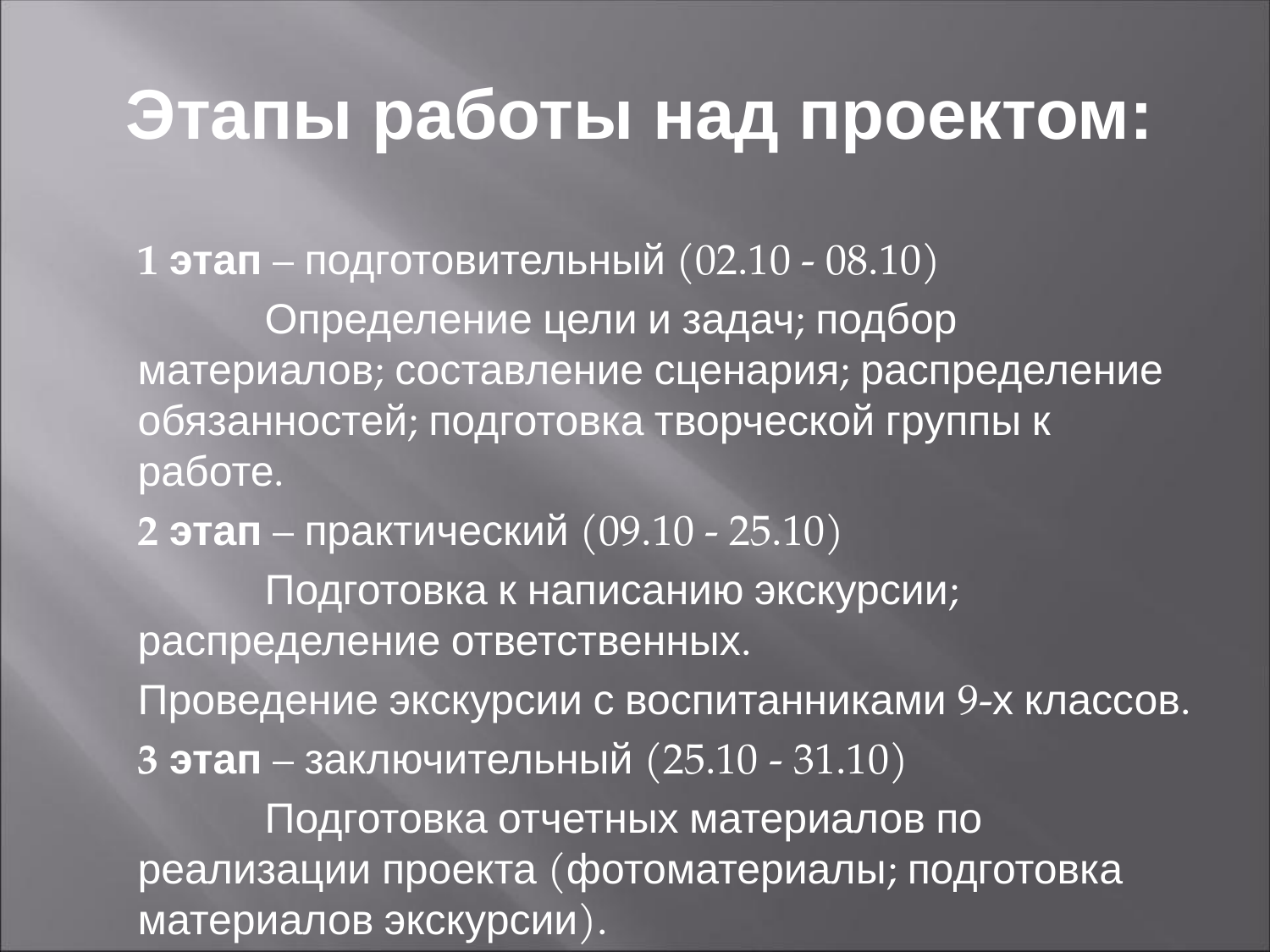

# Этапы работы над проектом:
1 этап – подготовительный (02.10 - 08.10)
	Определение цели и задач; подбор материалов; составление сценария; распределение обязанностей; подготовка творческой группы к работе.
2 этап – практический (09.10 - 25.10)
	Подготовка к написанию экскурсии; распределение ответственных.
Проведение экскурсии с воспитанниками 9-х классов.
3 этап – заключительный (25.10 - 31.10)
	Подготовка отчетных материалов по реализации проекта (фотоматериалы; подготовка материалов экскурсии).